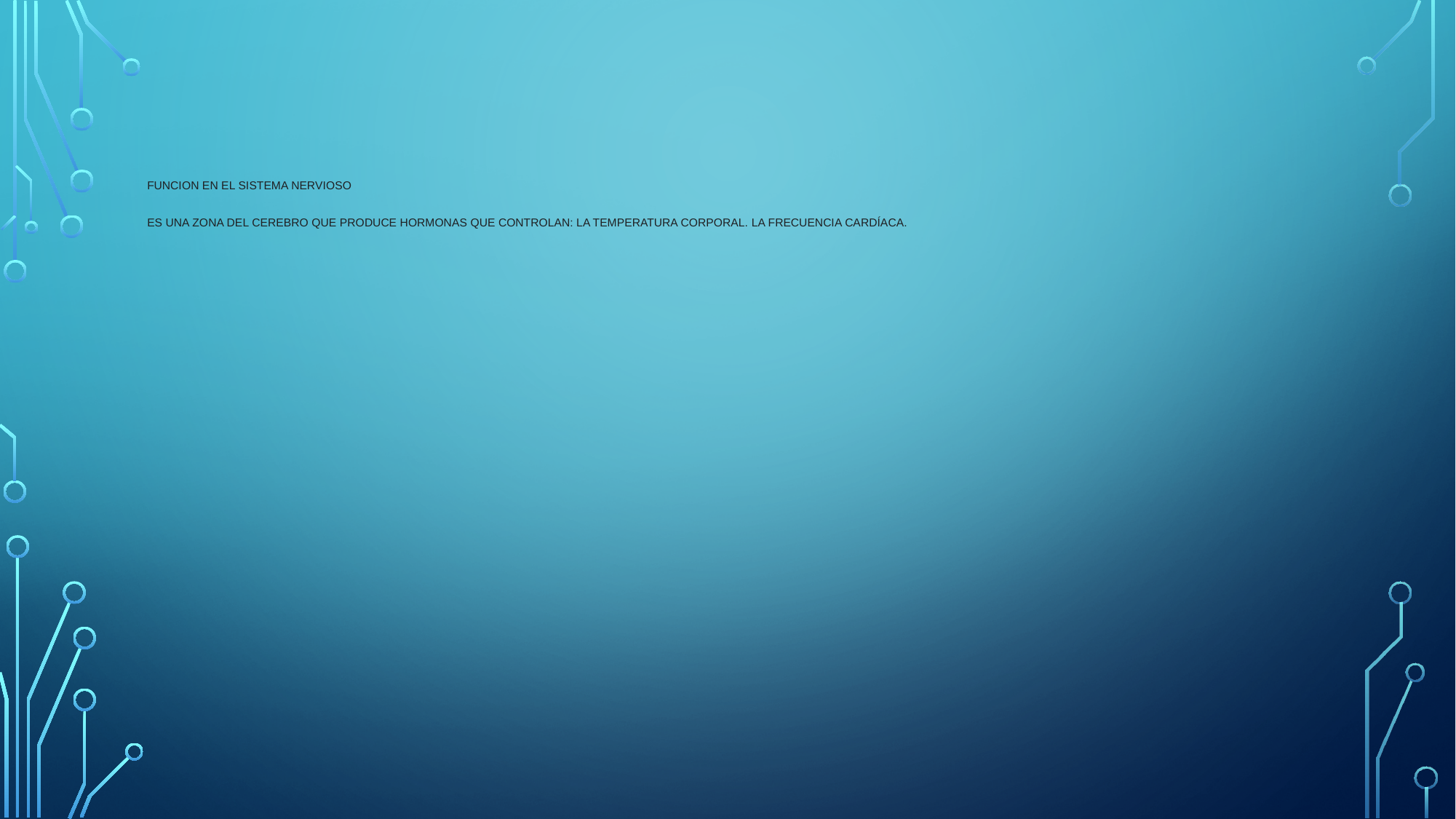

# FUNCION EN EL SISTEMA NERVIOSO Es una zona del cerebro que produce hormonas que controlan: La temperatura corporal. La frecuencia cardíaca.